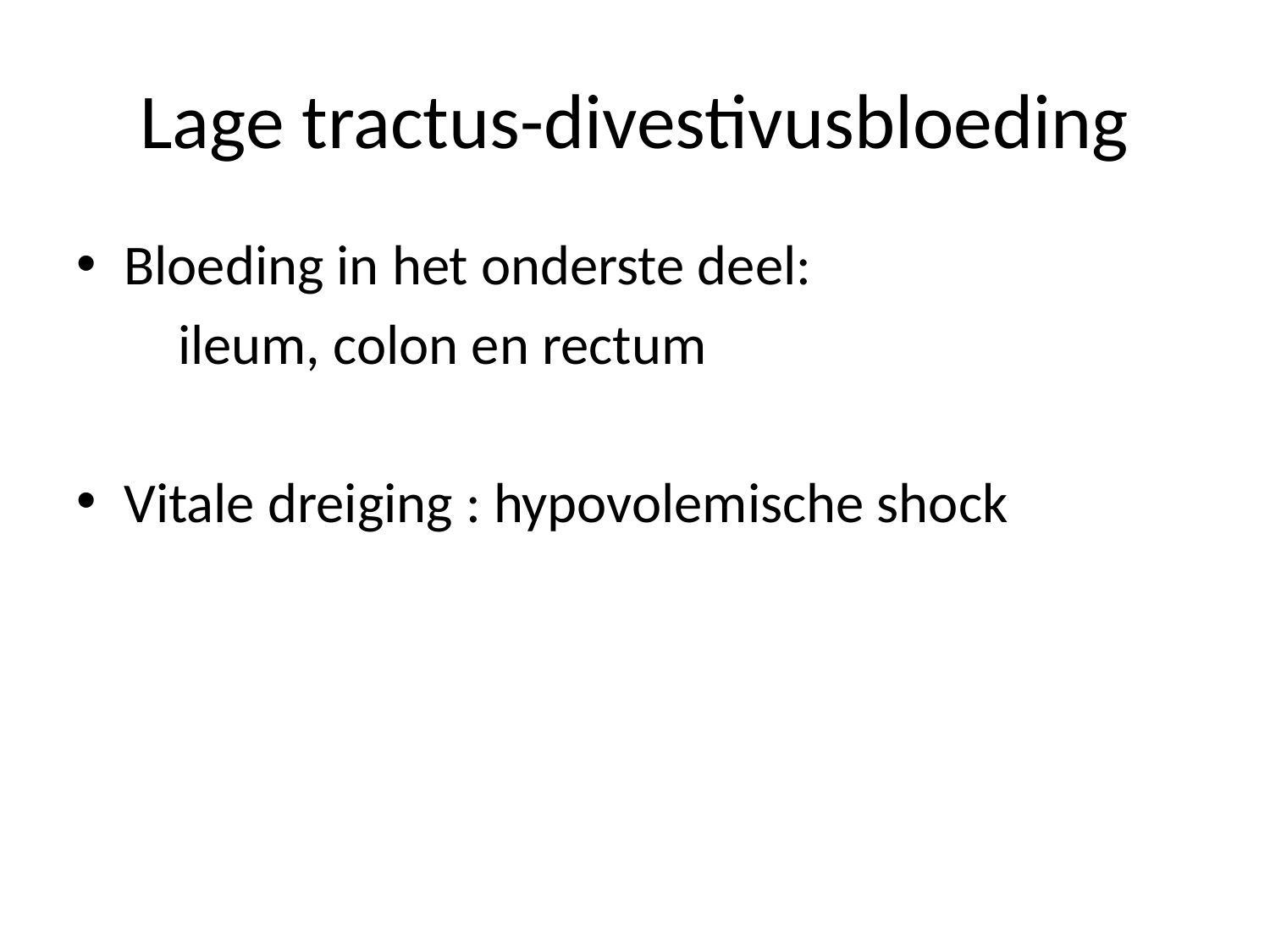

# Lage tractus-divestivusbloeding
Bloeding in het onderste deel:
        ileum, colon en rectum

Vitale dreiging : hypovolemische shock